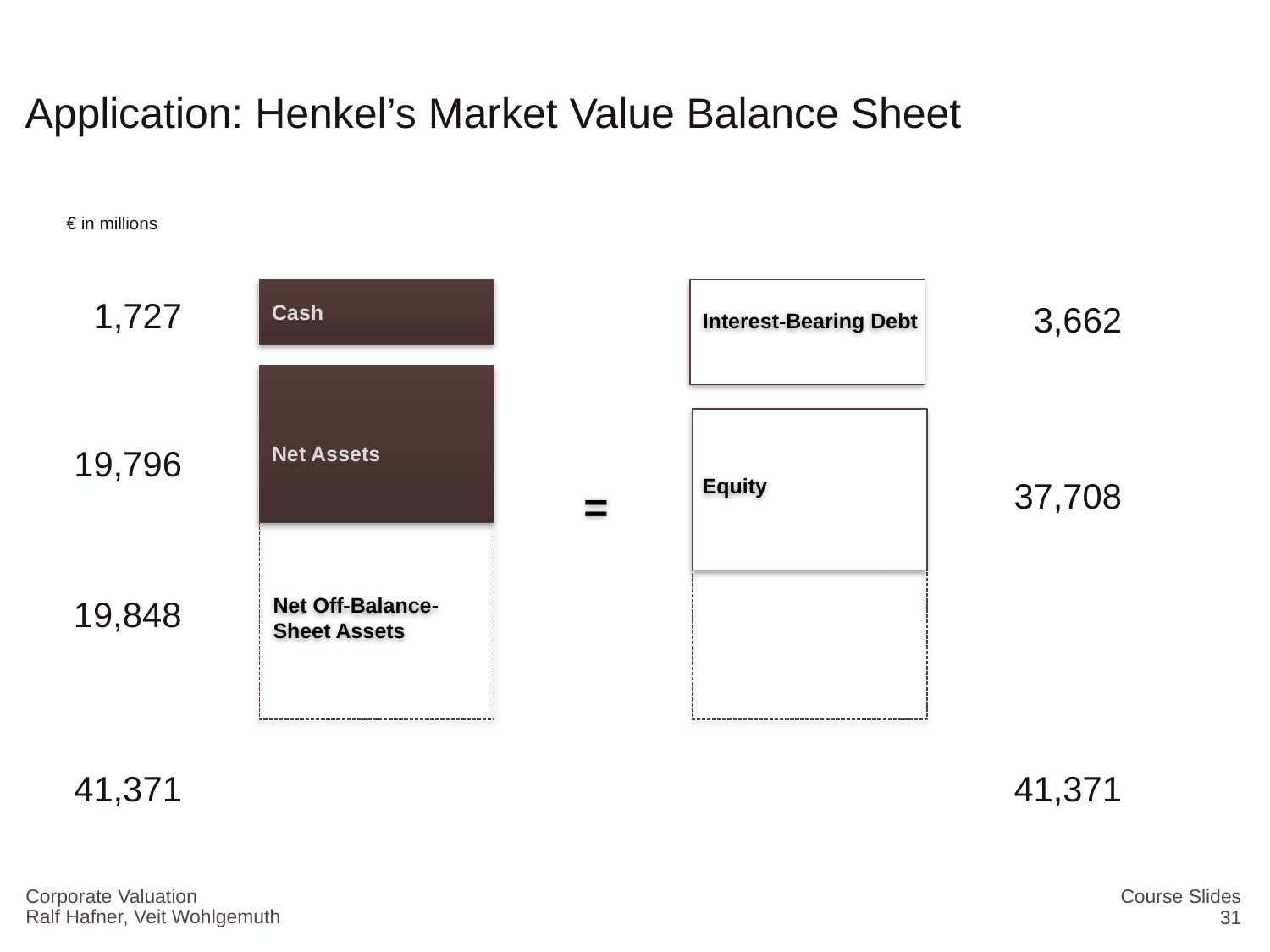

# Application: Henkel’s Market Value Balance Sheet
€ in millions

1,727
3,662
Cash
Interest-Bearing Debt

Net Assets
19,796
Equity
37,708
=

19,848
Net Off-Balance- Sheet Assets
41,371
41,371
Corporate Valuation
Course Slides
31